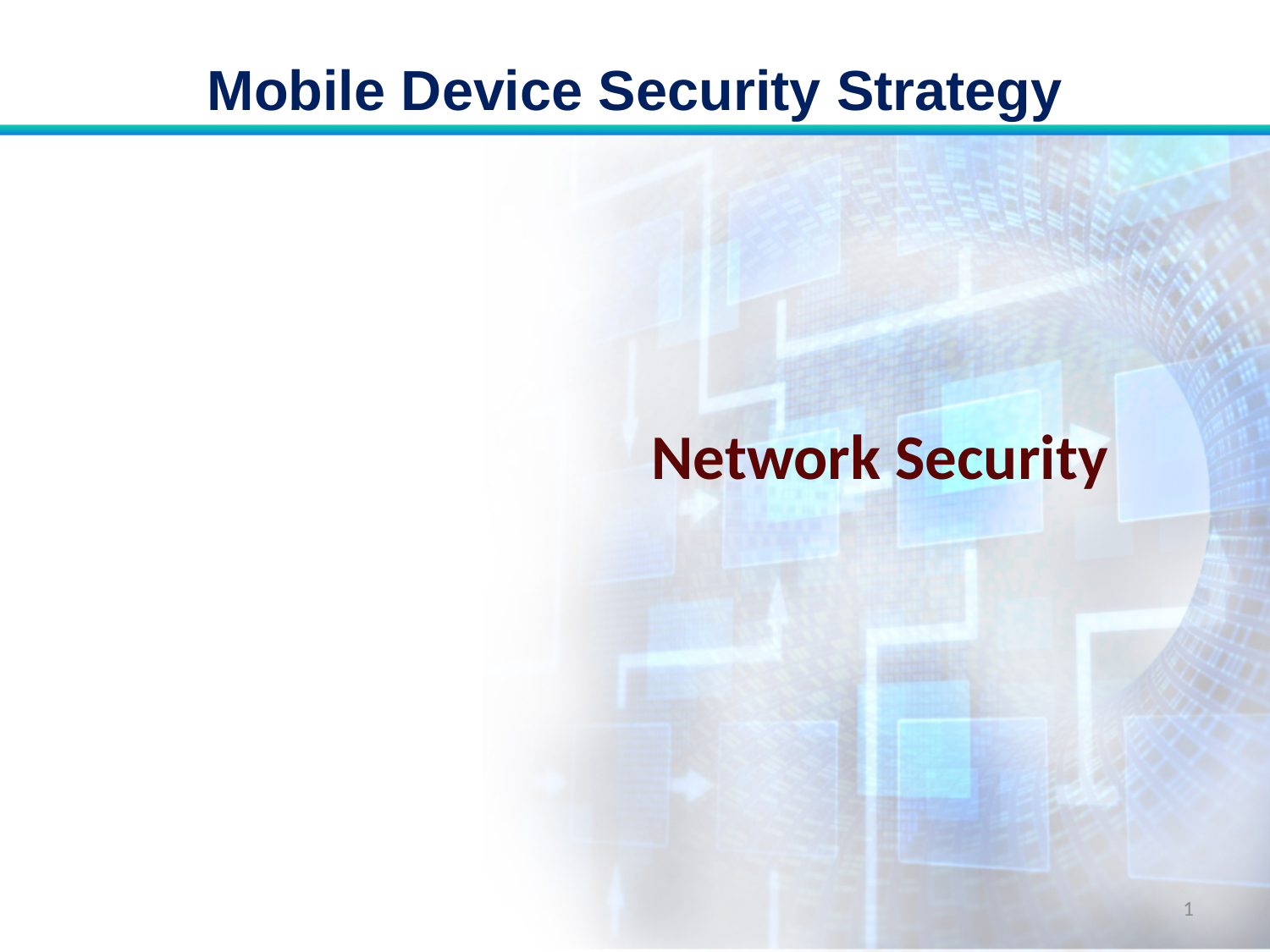

# Mobile Device Security Strategy
Network Security
1